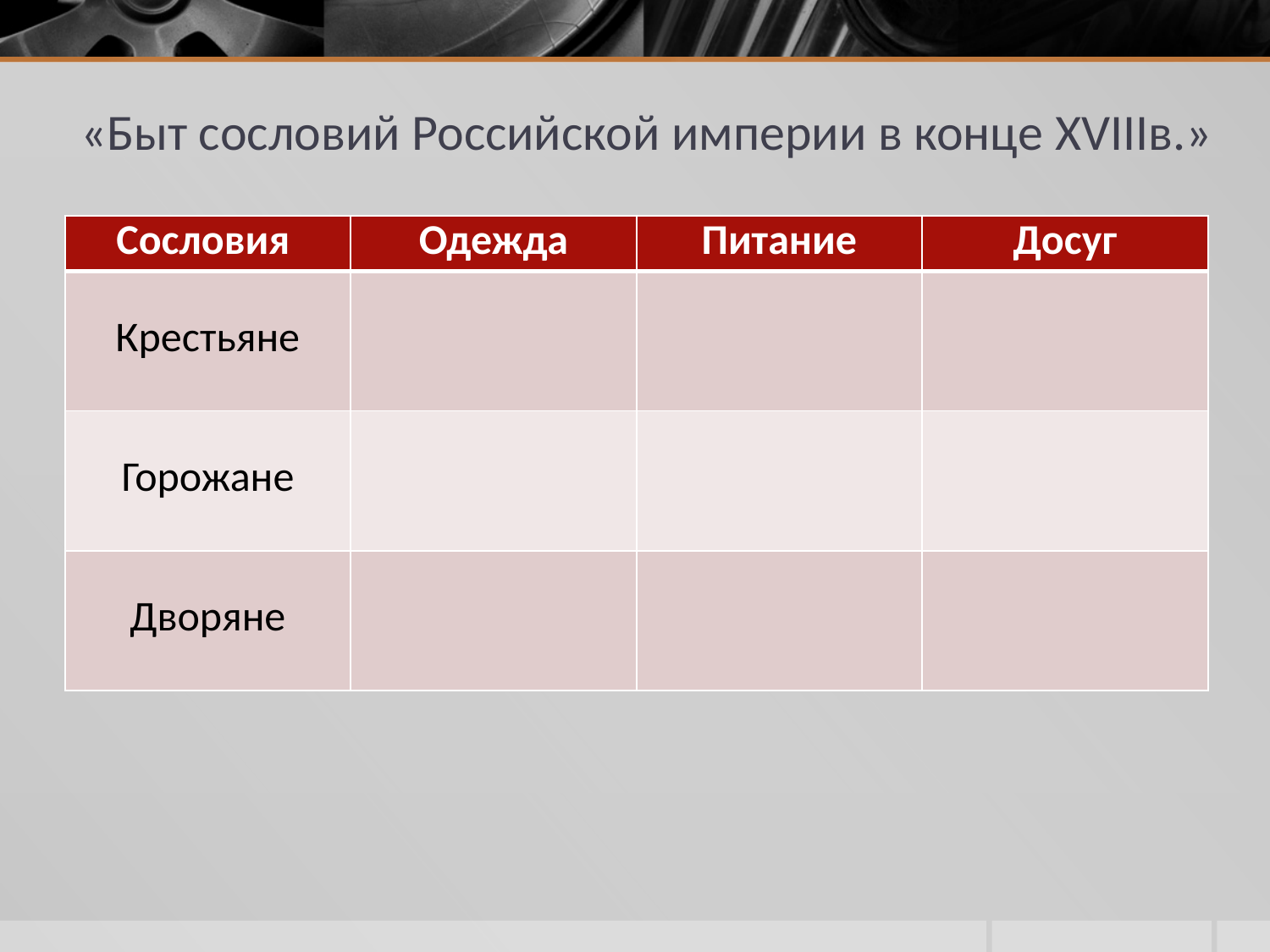

# «Быт сословий Российской империи в конце XVIIIв.»
| Сословия | Одежда | Питание | Досуг |
| --- | --- | --- | --- |
| Крестьяне |  |  |  |
| Горожане |  |  |  |
| Дворяне |  |  |  |